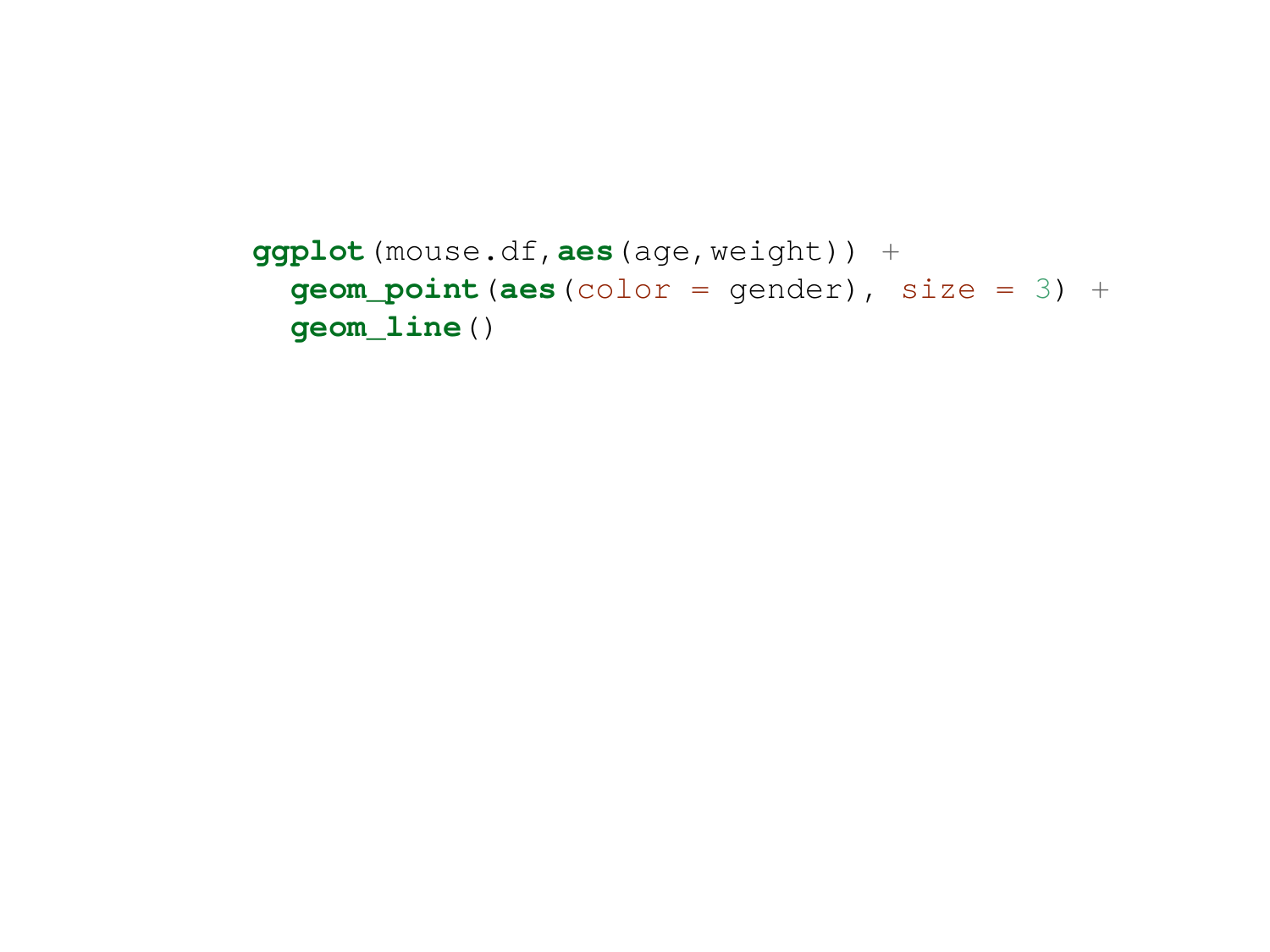

ggplot(mouse.df,aes(age,weight)) +
  geom_point(aes(color = gender), size = 3) +
  geom_line()